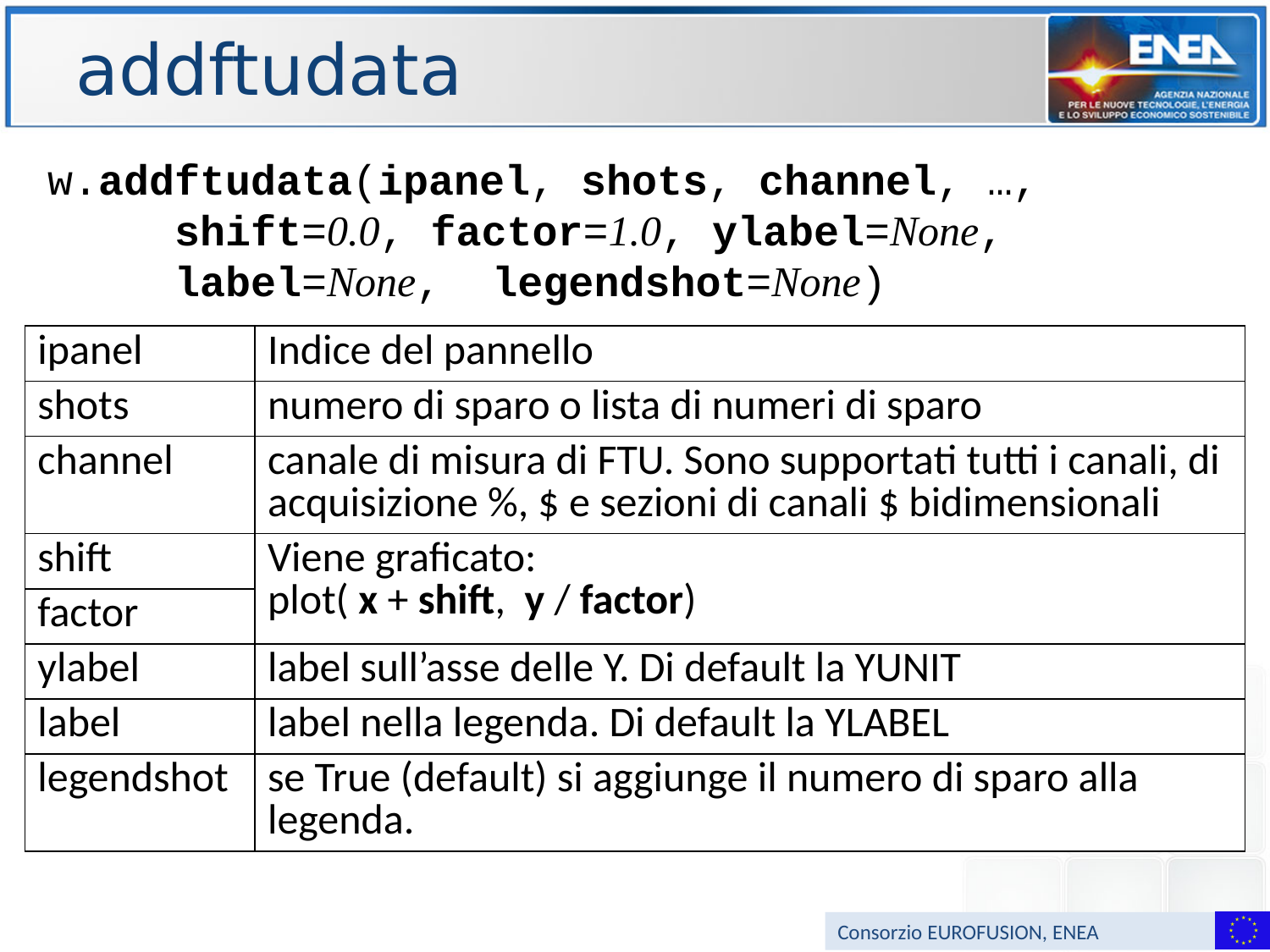

# addftudata
w.addftudata(ipanel, shots, channel, …,
	shift=0.0, factor=1.0, ylabel=None,
 	label=None,  legendshot=None)

| ipanel | Indice del pannello |
| --- | --- |
| shots | numero di sparo o lista di numeri di sparo |
| channel | canale di misura di FTU. Sono supportati tutti i canali, di acquisizione %, $ e sezioni di canali $ bidimensionali |
| shift | Viene graficato: plot( x + shift, y / factor) |
| factor |  |
| ylabel | label sull’asse delle Y. Di default la YUNIT |
| label | label nella legenda. Di default la YLABEL |
| legendshot | se True (default) si aggiunge il numero di sparo alla legenda. |